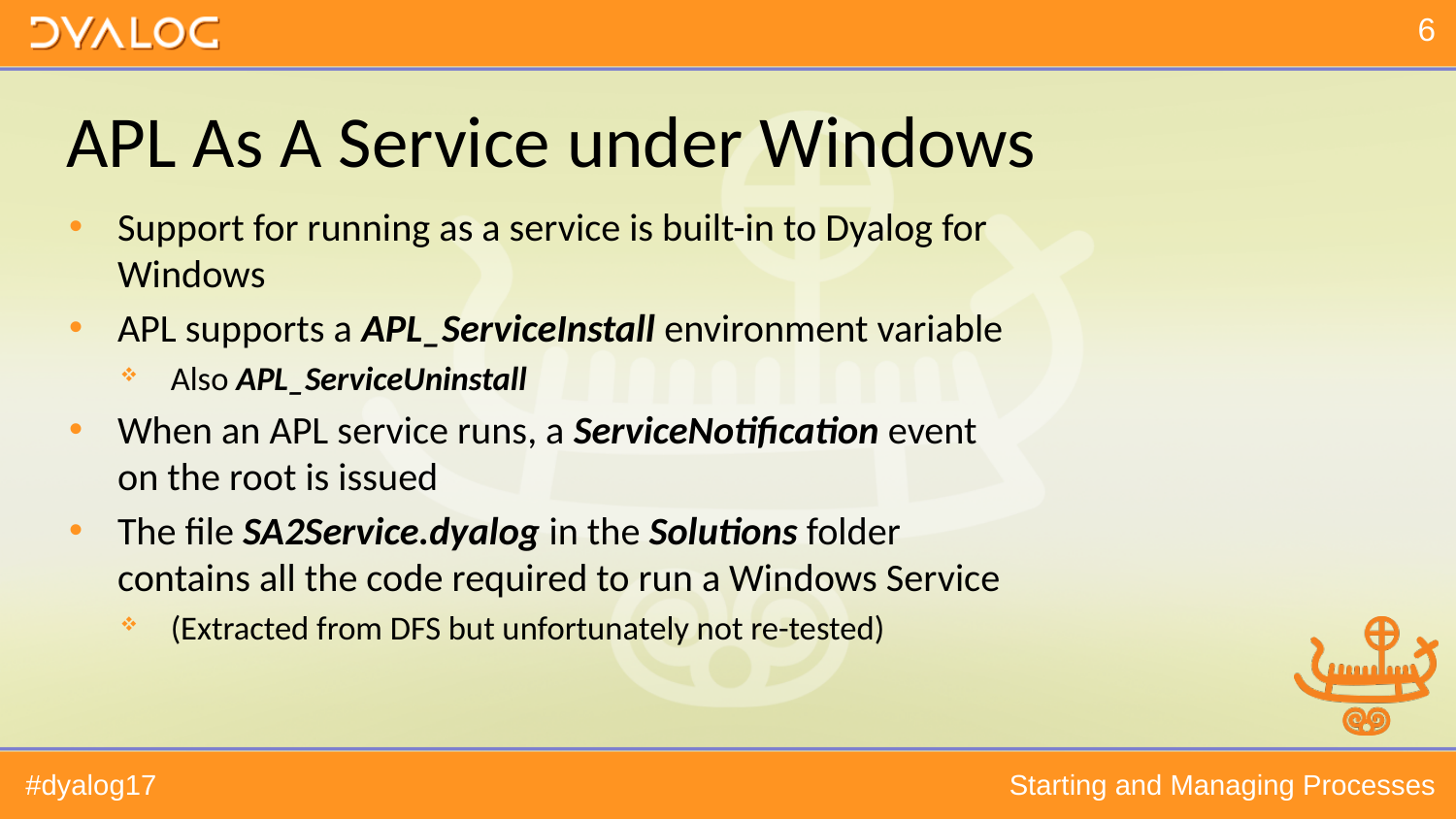

# APL As A Service under Windows

Support for running as a service is built-in to Dyalog for Windows
APL supports a APL_ServiceInstall environment variable
Also APL_ServiceUninstall
When an APL service runs, a ServiceNotification event on the root is issued
The file SA2Service.dyalog in the Solutions folder contains all the code required to run a Windows Service
(Extracted from DFS but unfortunately not re-tested)